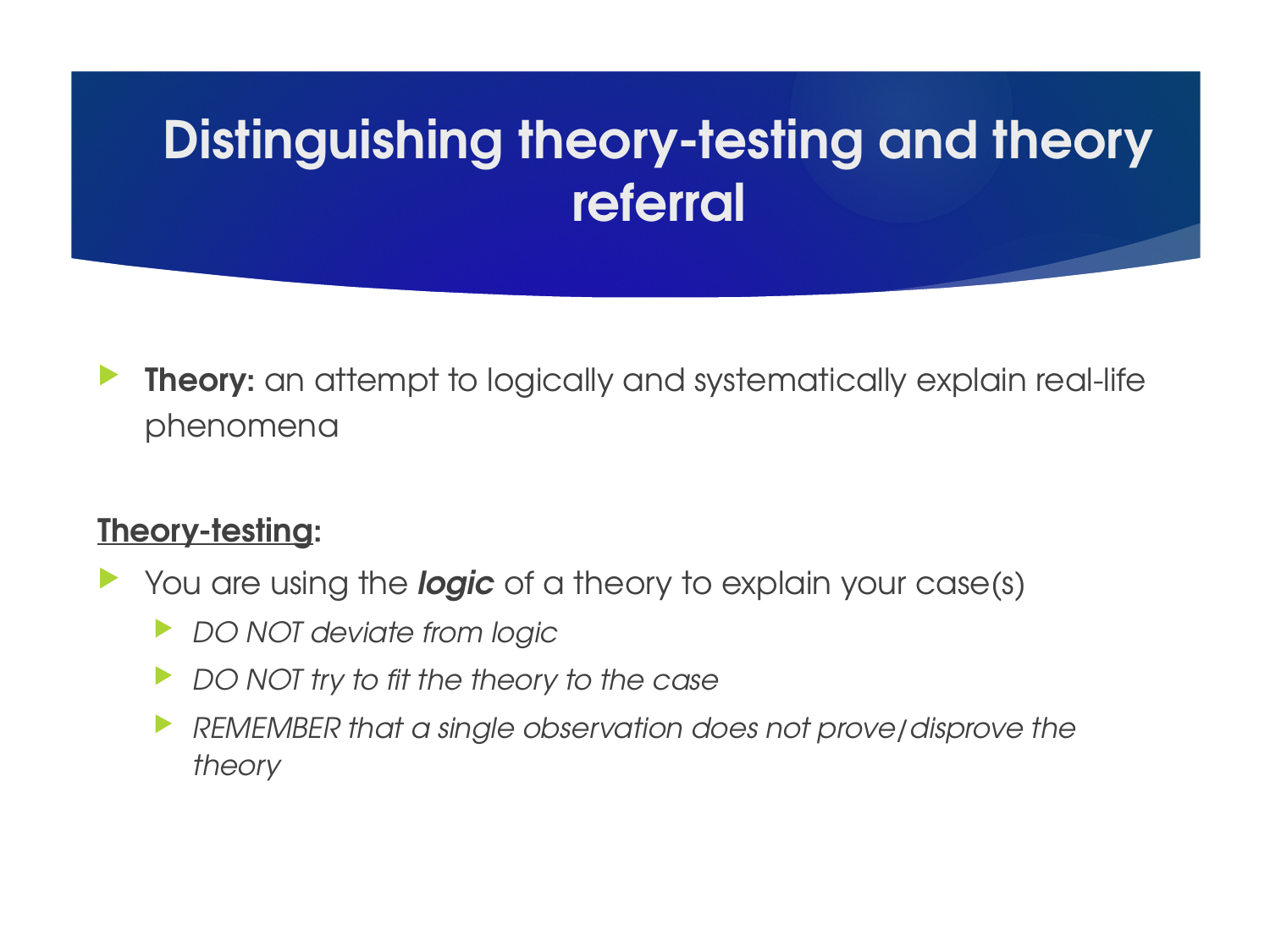

# Distinguishing theory-testing and theory referral
Theory: an attempt to logically and systematically explain real-life phenomena

Theory-testing:
You are using the logic of a theory to explain your case(s)
DO NOT deviate from logic
DO NOT try to fit the theory to the case
REMEMBER that a single observation does not prove/disprove the theory